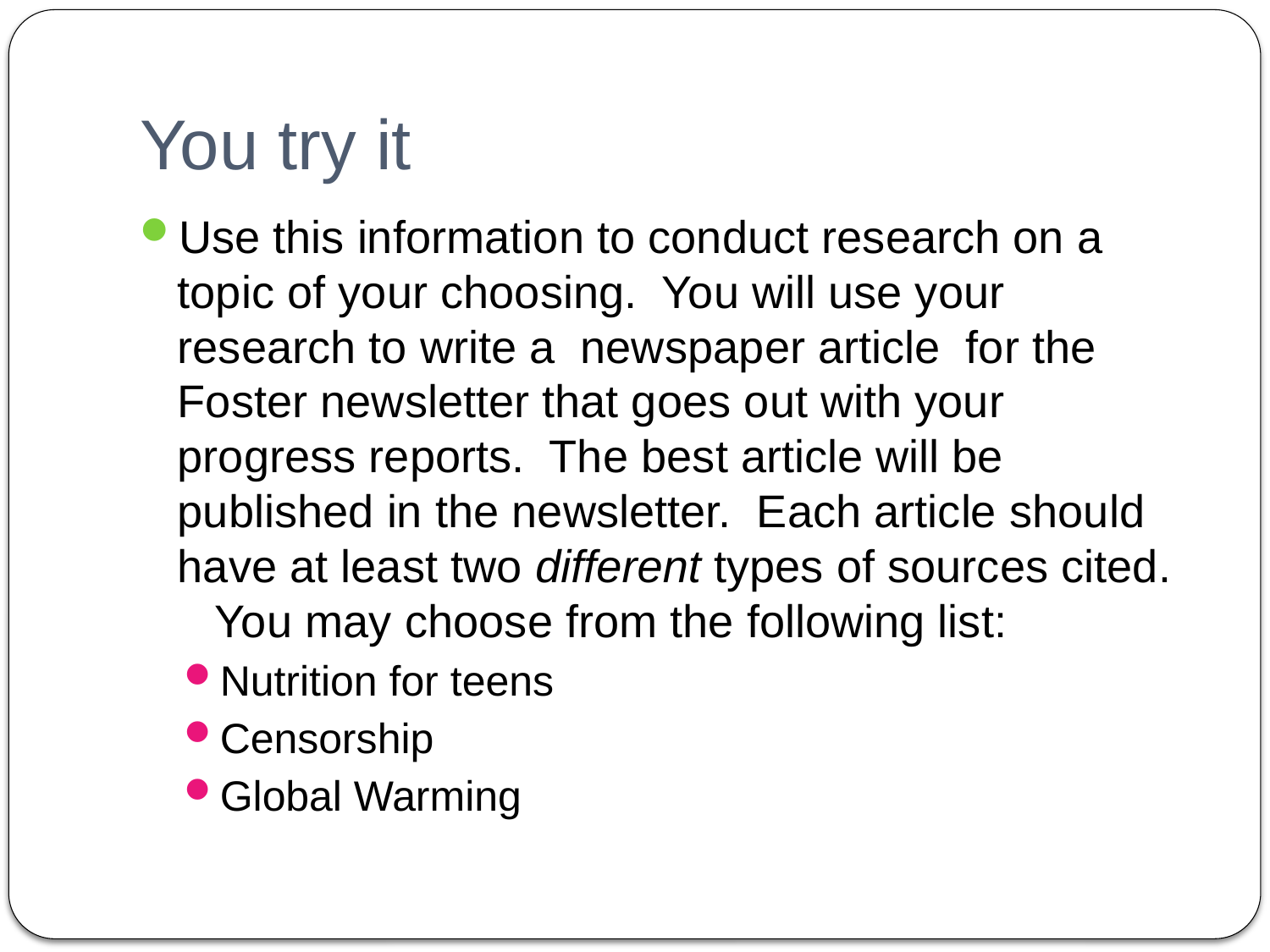

# You try it
Use this information to conduct research on a topic of your choosing.  You will use your research to write a  newspaper article  for the Foster newsletter that goes out with your progress reports.  The best article will be published in the newsletter.  Each article should have at least two different types of sources cited.     You may choose from the following list:
Nutrition for teens
Censorship
Global Warming